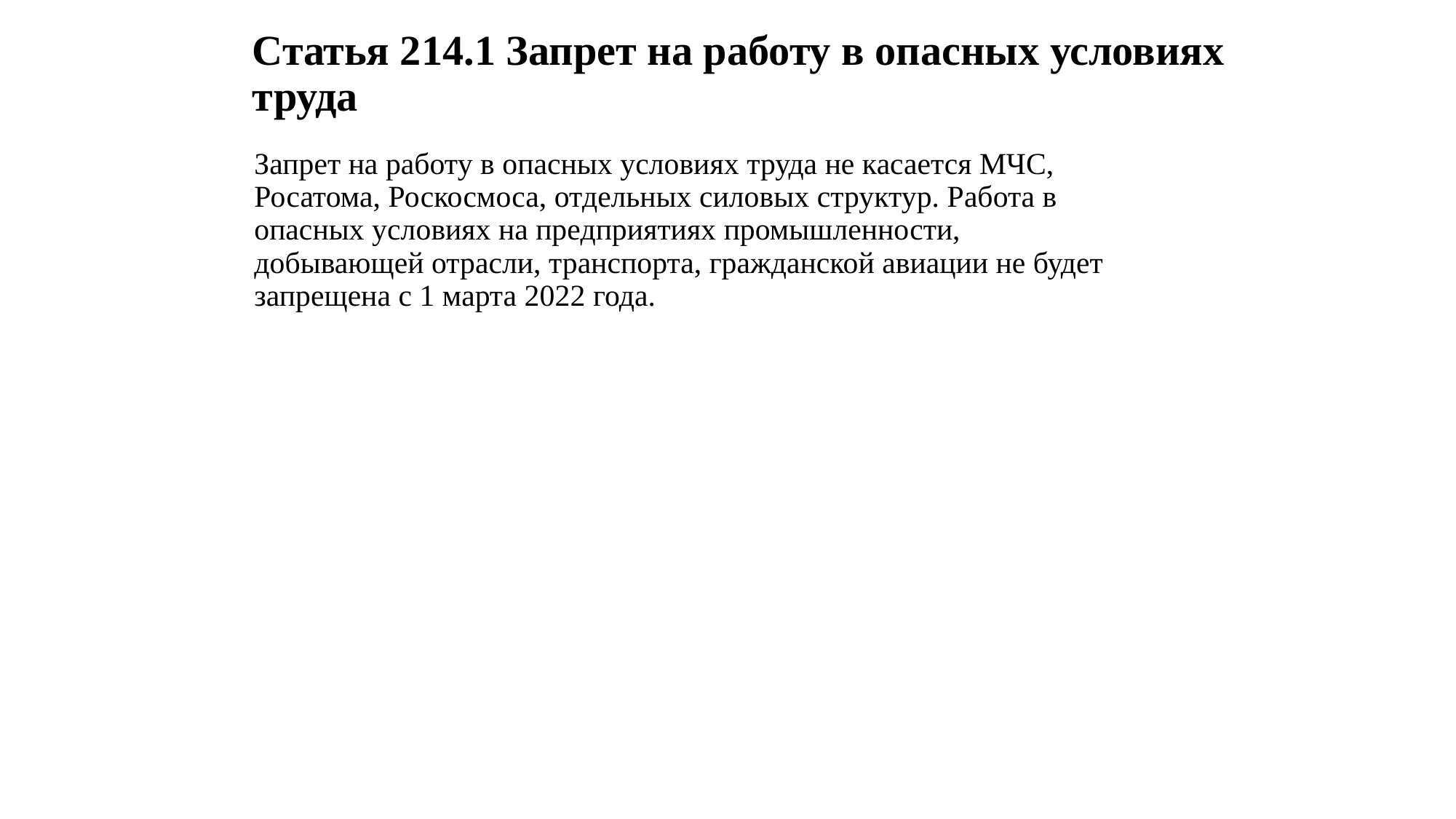

# Статья 214.1 Запрет на работу в опасных условиях труда
Запрет на работу в опасных условиях труда не касается МЧС, Росатома, Роскосмоса, отдельных силовых структур. Работа в опасных условиях на предприятиях промышленности, добывающей отрасли, транспорта, гражданской авиации не будет запрещена с 1 марта 2022 года.